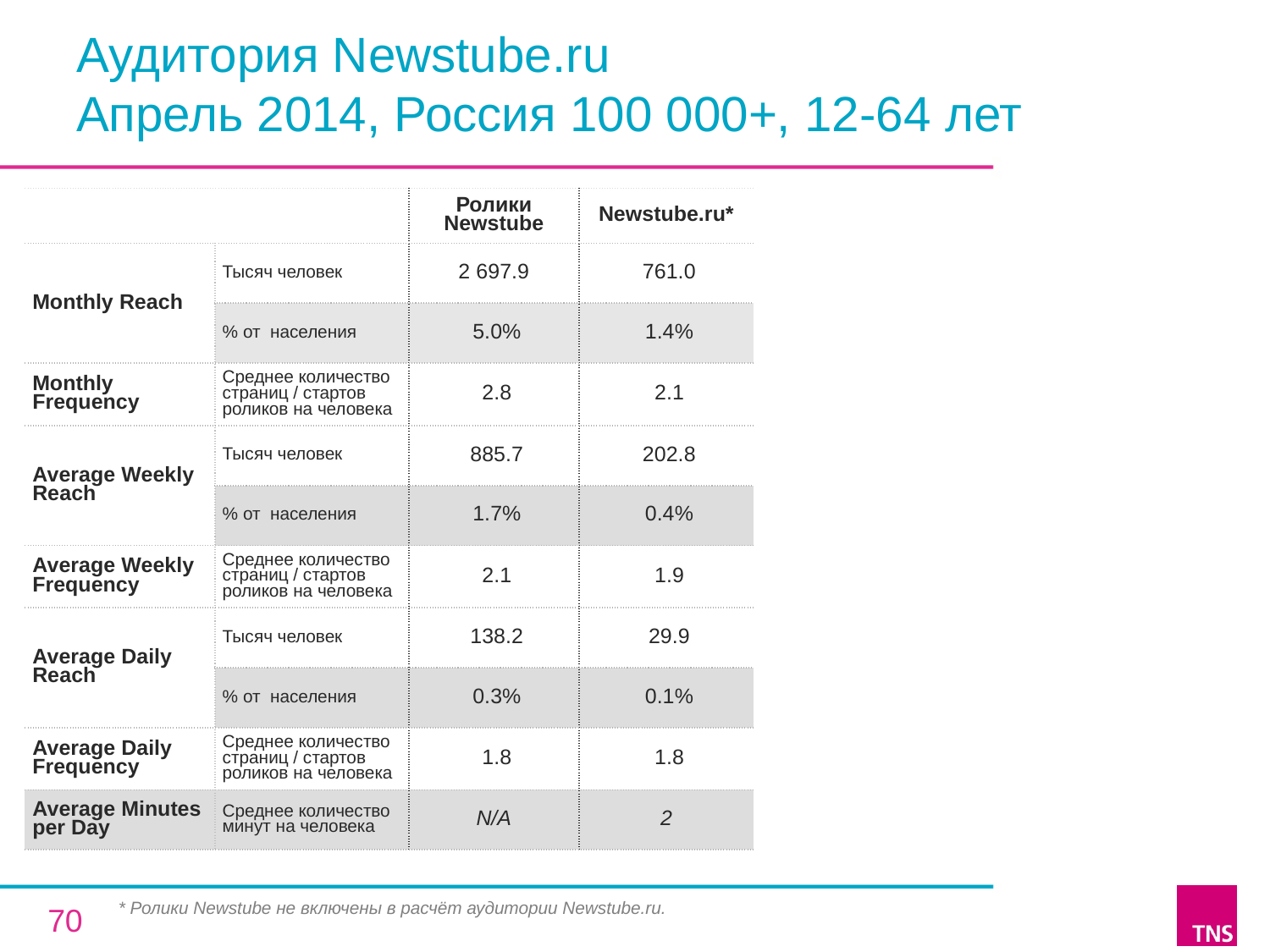

# Аудитория Newstube.ru Апрель 2014, Россия 100 000+, 12-64 лет
|  |  | Ролики Newstube | Newstube.ru\* |
| --- | --- | --- | --- |
| Monthly Reach | Тысяч человек | 2 697.9 | 761.0 |
|  | % от населения | 5.0% | 1.4% |
| Monthly Frequency | Среднее количество страниц / стартов роликов на человека | 2.8 | 2.1 |
| Average Weekly Reach | Тысяч человек | 885.7 | 202.8 |
|  | % от населения | 1.7% | 0.4% |
| Average Weekly Frequency | Среднее количество страниц / стартов роликов на человека | 2.1 | 1.9 |
| Average Daily Reach | Тысяч человек | 138.2 | 29.9 |
|  | % от населения | 0.3% | 0.1% |
| Average Daily Frequency | Среднее количество страниц / стартов роликов на человека | 1.8 | 1.8 |
| Average Minutes per Day | Среднее количество минут на человека | N/A | 2 |
* Ролики Newstube не включены в расчёт аудитории Newstube.ru.
70